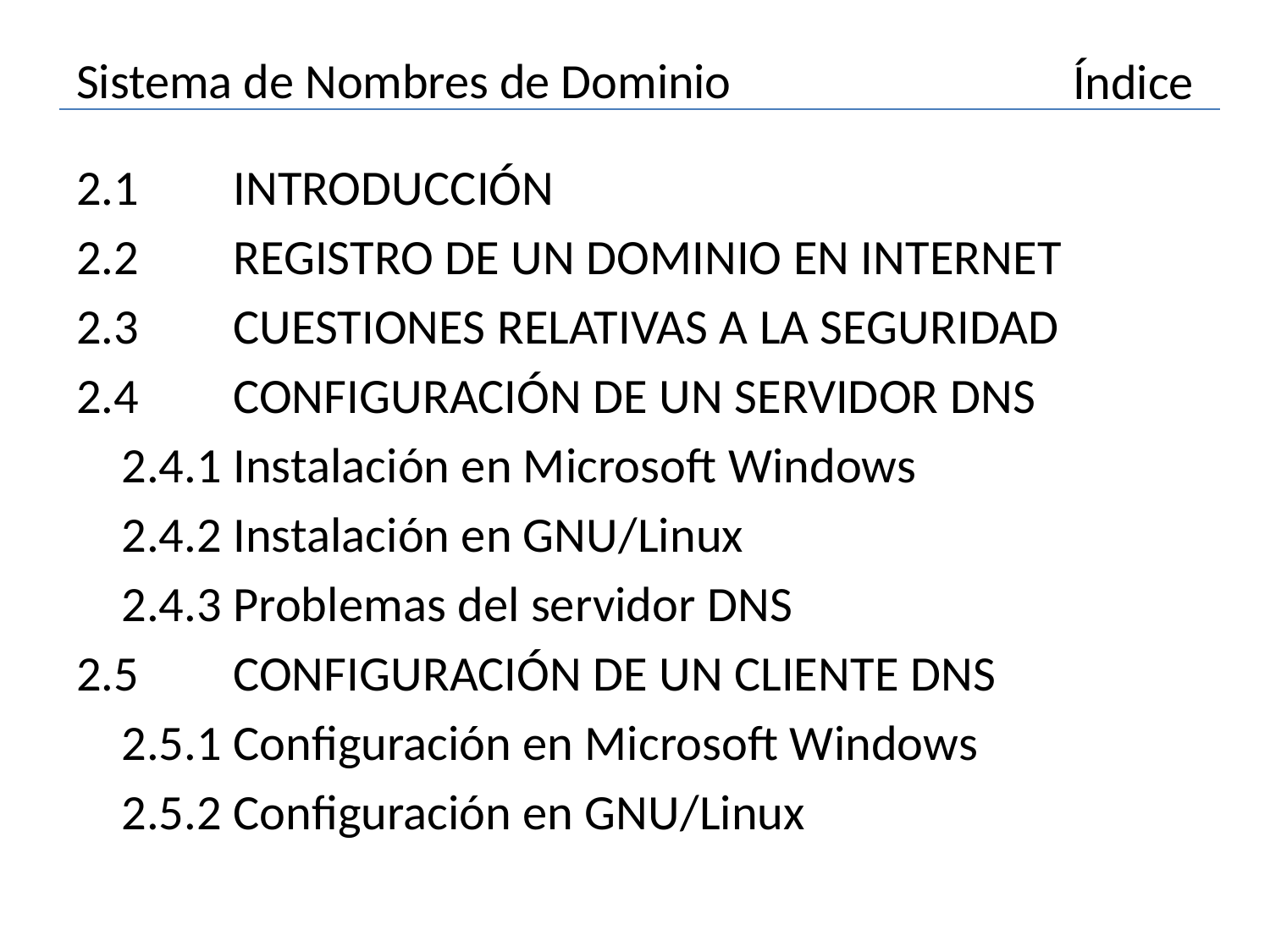

# Sistema de Nombres de Dominio
Índice
2.1	INTRODUCCIÓN
2.2	REGISTRO DE UN DOMINIO EN INTERNET
2.3	CUESTIONES RELATIVAS A LA SEGURIDAD
2.4	CONFIGURACIÓN DE UN SERVIDOR DNS
	2.4.1	Instalación en Microsoft Windows
	2.4.2	Instalación en GNU/Linux
	2.4.3	Problemas del servidor DNS
2.5	CONFIGURACIÓN DE UN CLIENTE DNS
	2.5.1	Configuración en Microsoft Windows
	2.5.2	Configuración en GNU/Linux